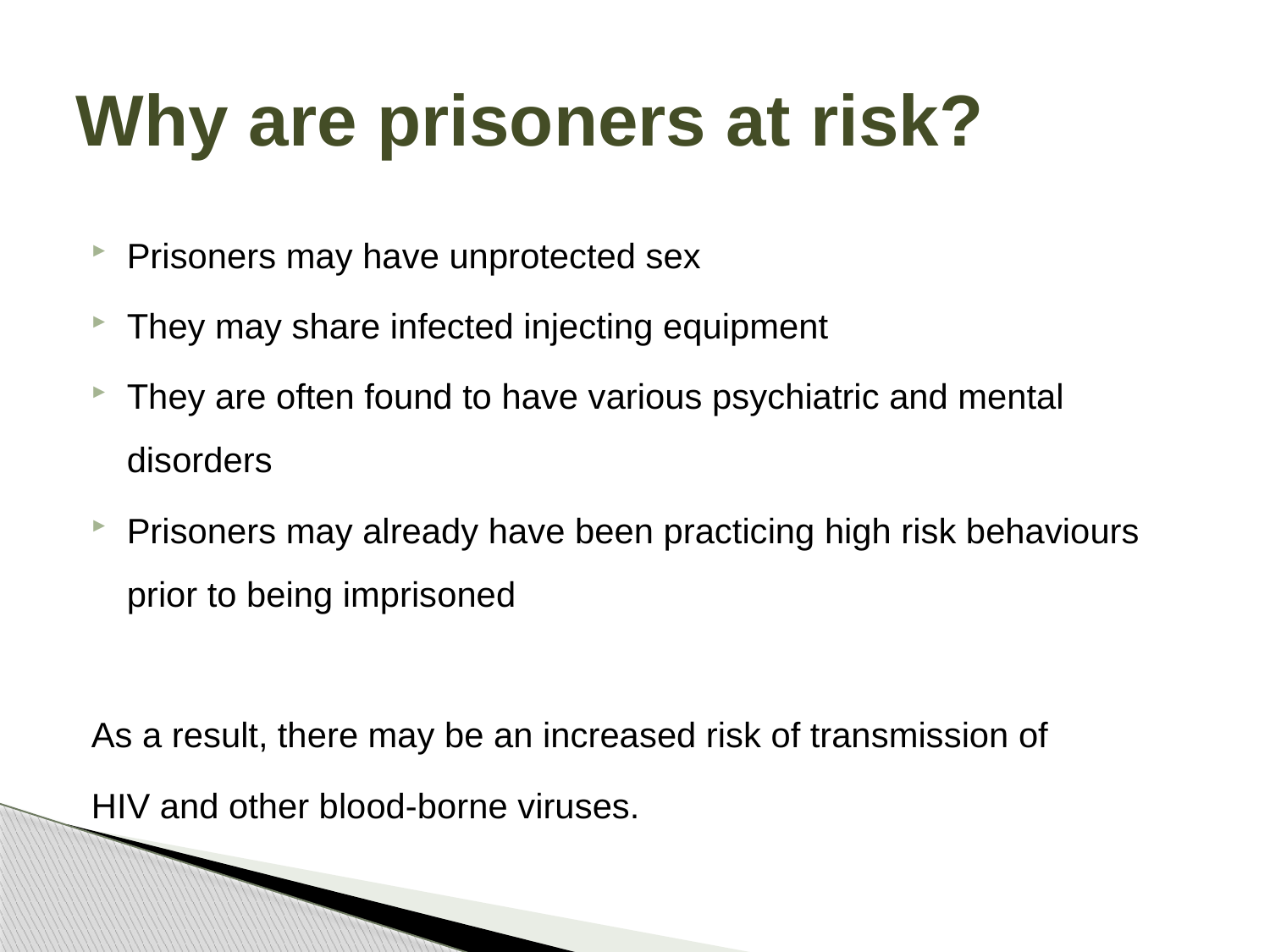

# Why are prisoners at risk?
Prisoners may have unprotected sex
They may share infected injecting equipment
They are often found to have various psychiatric and mental disorders
Prisoners may already have been practicing high risk behaviours prior to being imprisoned

As a result, there may be an increased risk of transmission of
HIV and other blood-borne viruses.